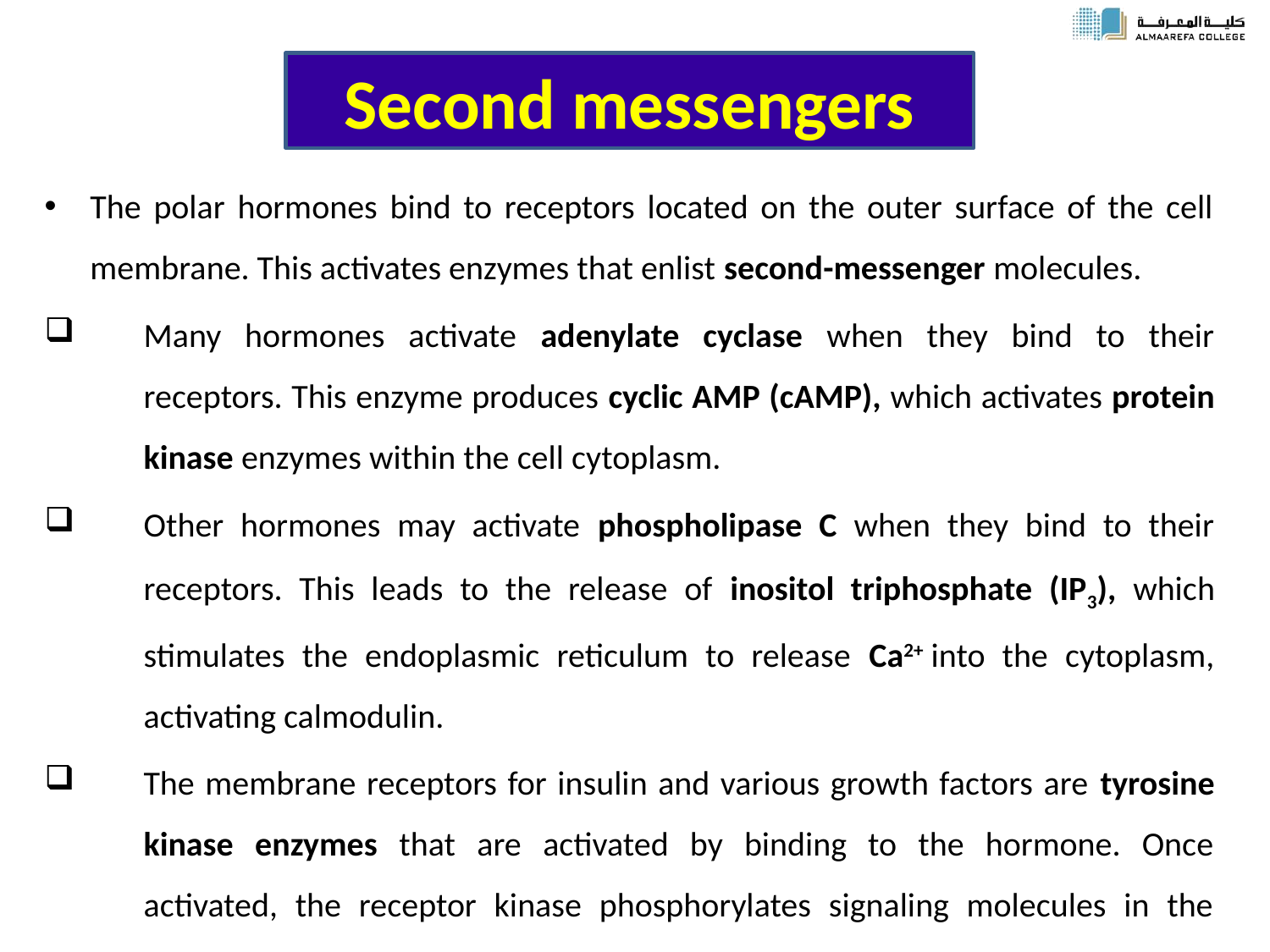

Second messengers
The polar hormones bind to receptors located on the outer surface of the cell membrane. This activates enzymes that enlist second-messenger molecules.
Many hormones activate adenylate cyclase when they bind to their receptors. This enzyme produces cyclic AMP (cAMP), which activates protein kinase enzymes within the cell cytoplasm.
Other hormones may activate phospholipase C when they bind to their receptors. This leads to the release of inositol triphosphate (IP3), which stimulates the endoplasmic reticulum to release Ca2+ into the cytoplasm, activating calmodulin.
The membrane receptors for insulin and various growth factors are tyrosine kinase enzymes that are activated by binding to the hormone. Once activated, the receptor kinase phosphorylates signaling molecules in the cytoplasm that can have many effects.